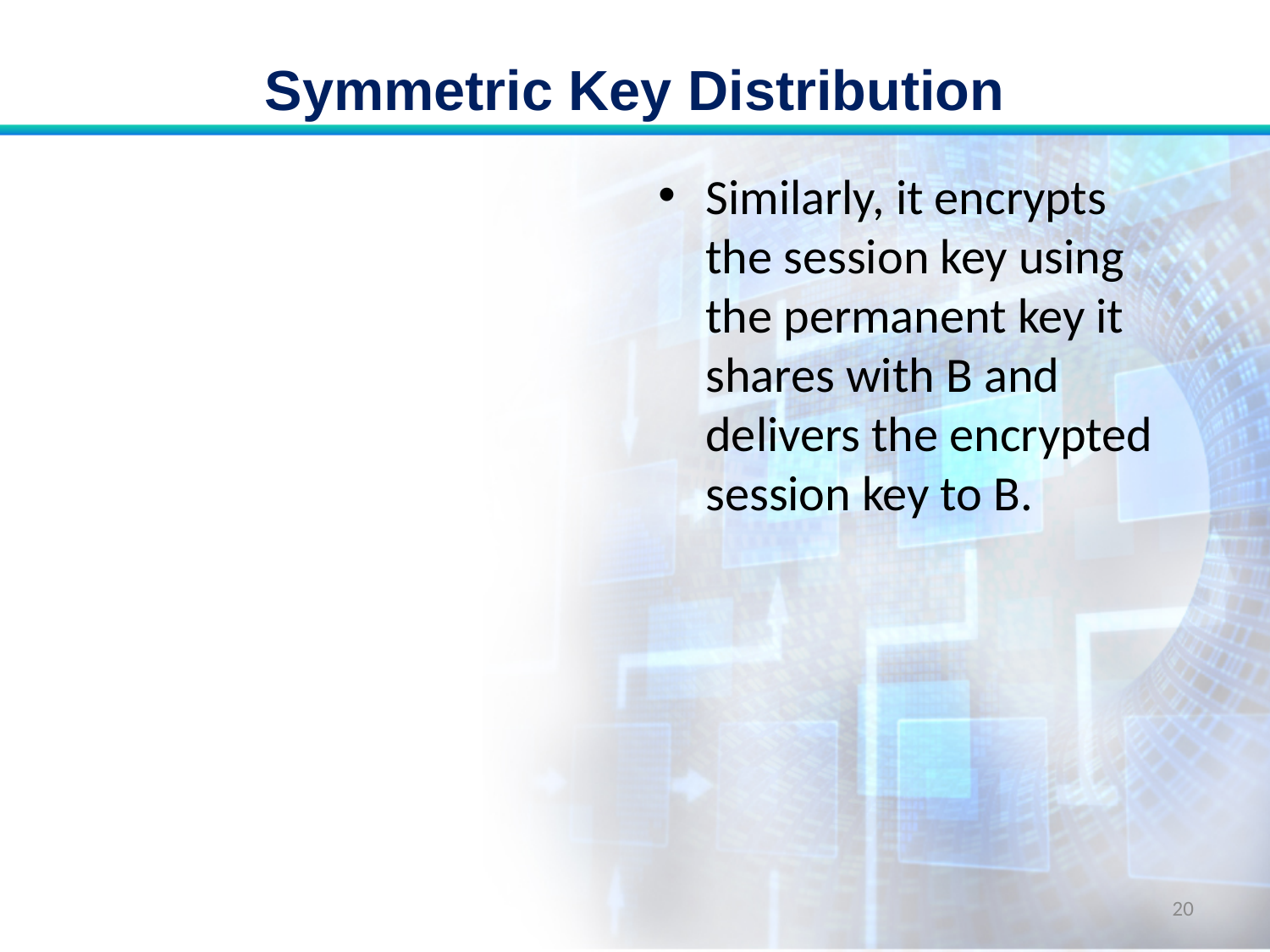

# Symmetric Key Distribution
Similarly, it encrypts the session key using the permanent key it shares with B and delivers the encrypted session key to B.
20